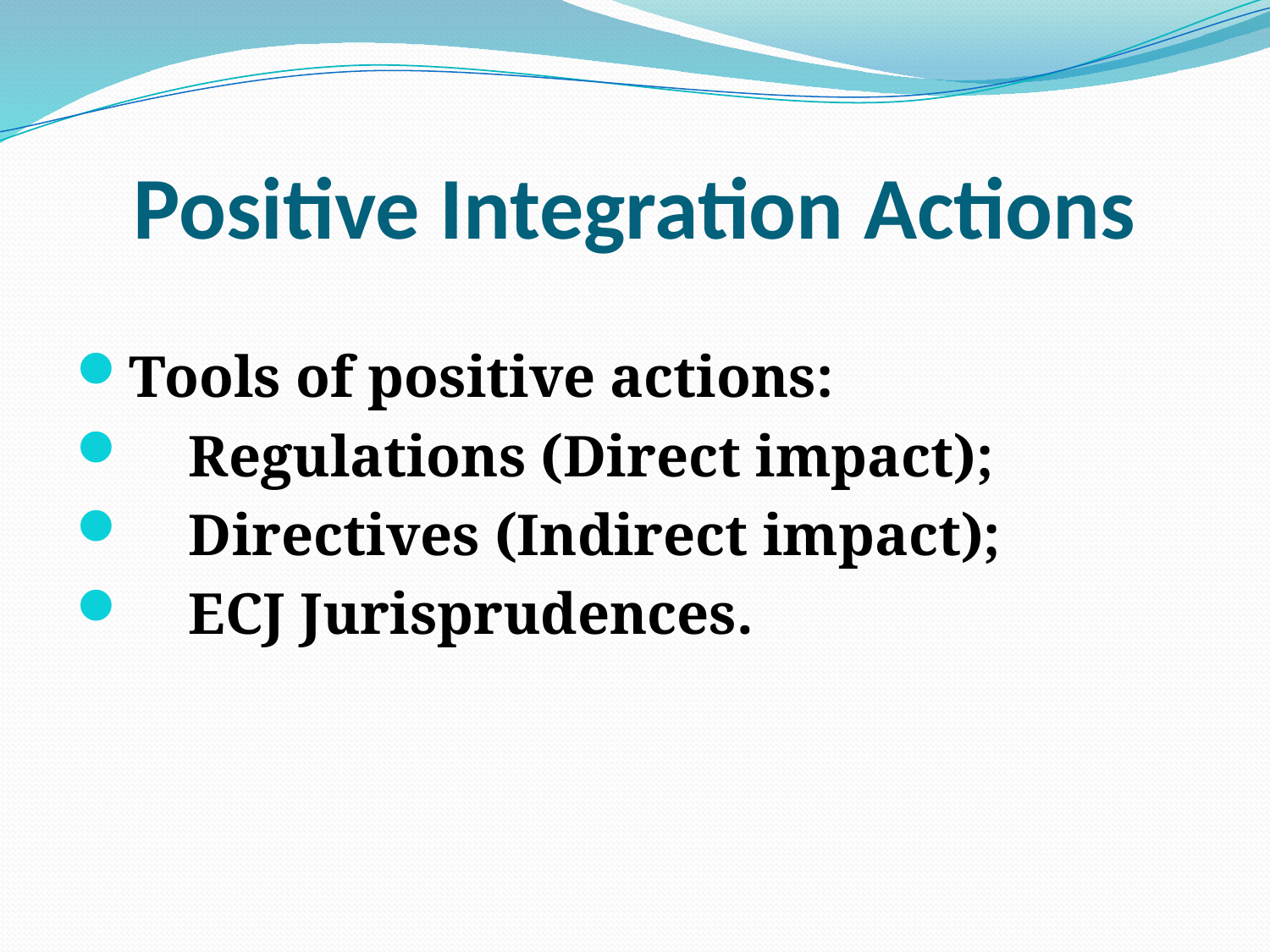

# Positive Integration Actions

Tools of positive actions:
Regulations (Direct impact);
Directives (Indirect impact);
ECJ Jurisprudences.